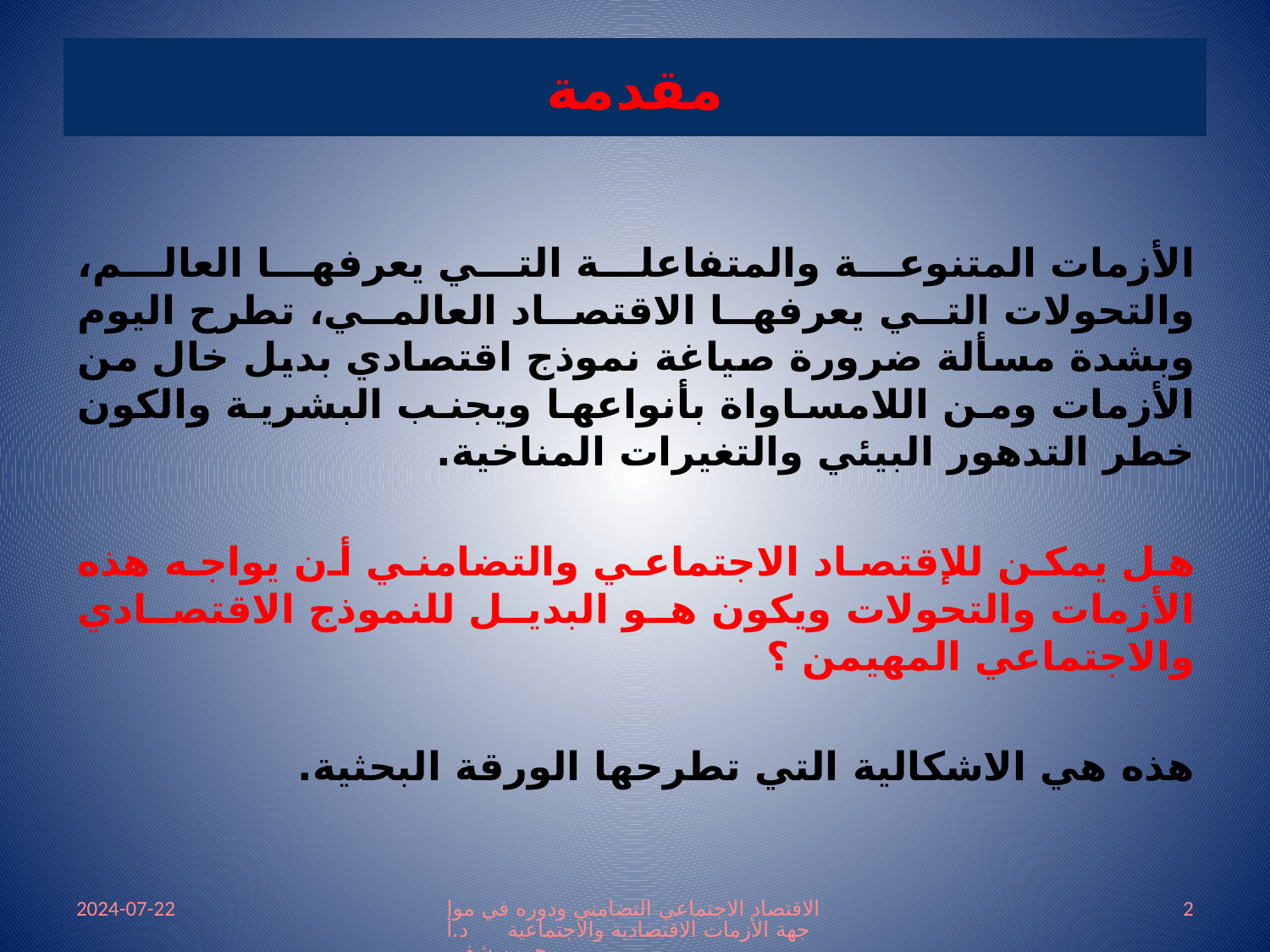

# مقدمة

الأزمات المتنوعة والمتفاعلة التي يعرفها العالم، والتحولات التي يعرفها الاقتصاد العالمي، تطرح اليوم وبشدة مسألة ضرورة صياغة نموذج اقتصادي بديل خال من الأزمات ومن اللامساواة بأنواعها ويجنب البشرية والكون خطر التدهور البيئي والتغيرات المناخية.

هل يمكن للإقتصاد الاجتماعي والتضامني أن يواجه هذه الأزمات والتحولات ويكون هو البديل للنموذج الاقتصادي والاجتماعي المهيمن ؟

هذه هي الاشكالية التي تطرحها الورقة البحثية.

2024-07-22
الاقتصاد الاجتماعي التضامني ودوره في مواجهة الأزمات الاقتصادية والاجتماعية      د.أحمين شفير
2